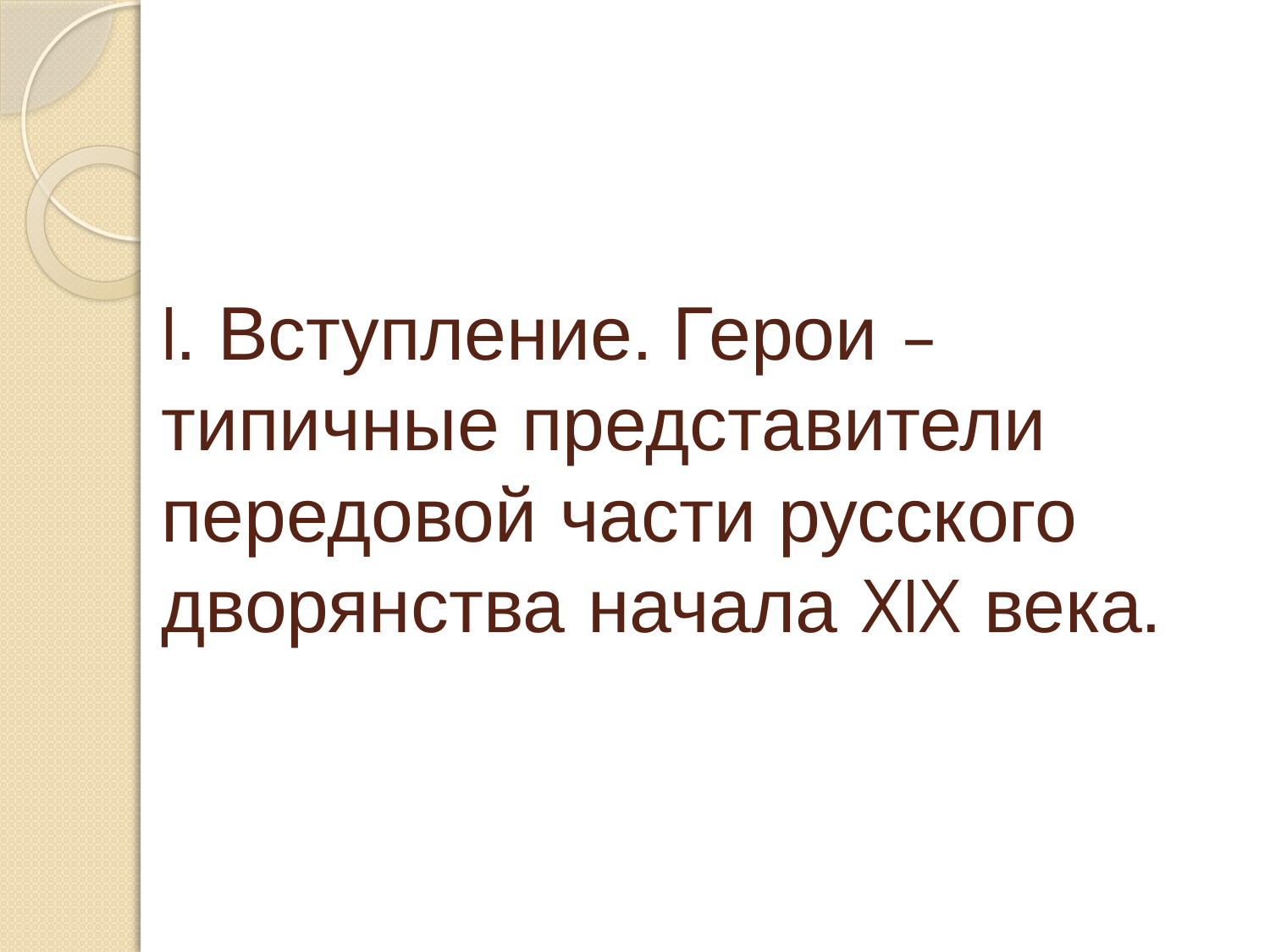

# I. Вступление. Герои – типичные представители передовой части русского дворянства начала XIX века.